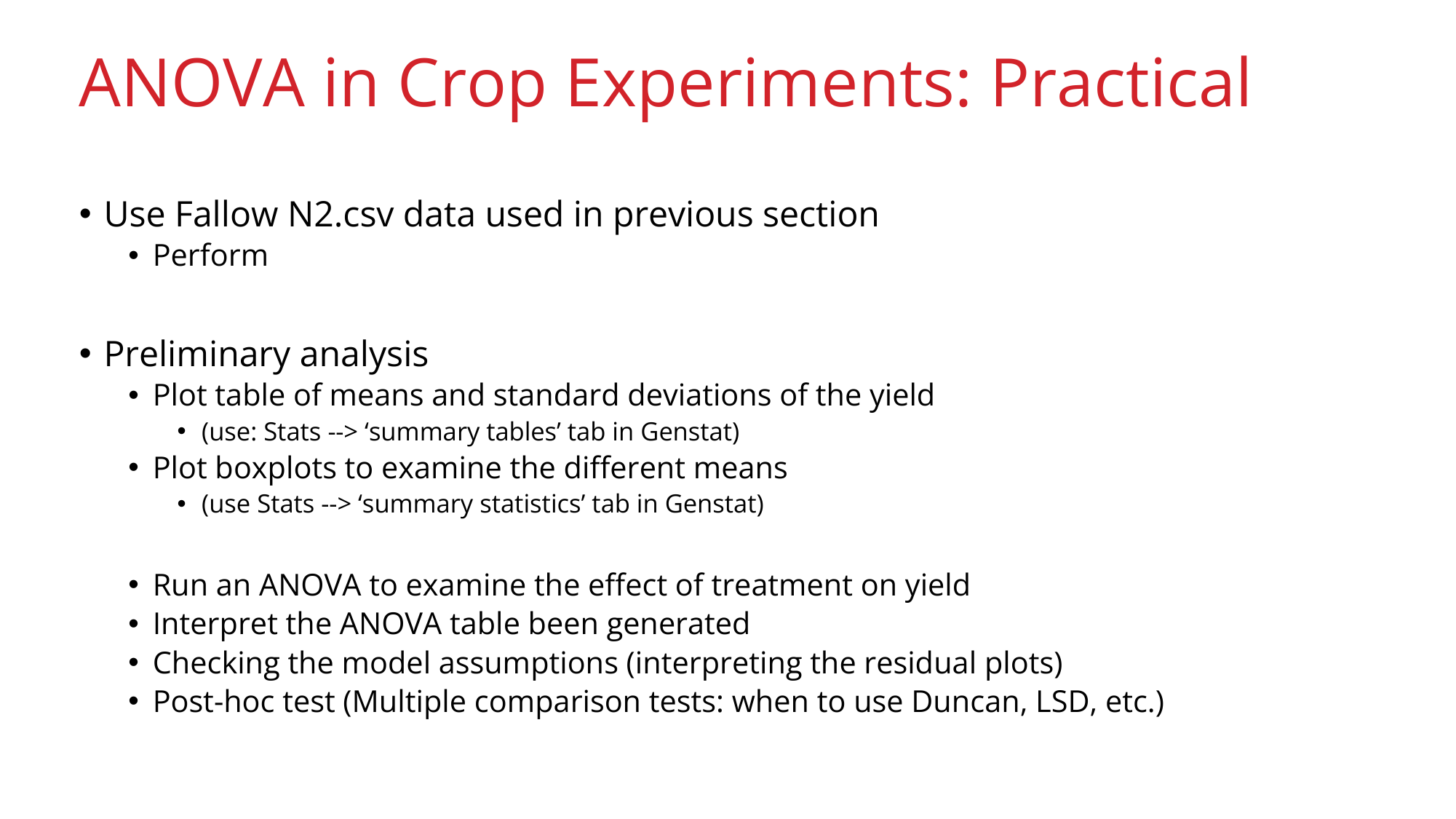

# ANOVA in Crop Experiments: Practical
Use Fallow N2.csv data used in previous section
Perform

Preliminary analysis
Plot table of means and standard deviations of the yield
(use: Stats --> ‘summary tables’ tab in Genstat)
Plot boxplots to examine the different means
(use Stats --> ‘summary statistics’ tab in Genstat)

Run an ANOVA to examine the effect of treatment on yield
Interpret the ANOVA table been generated
Checking the model assumptions (interpreting the residual plots)
Post-hoc test (Multiple comparison tests: when to use Duncan, LSD, etc.)